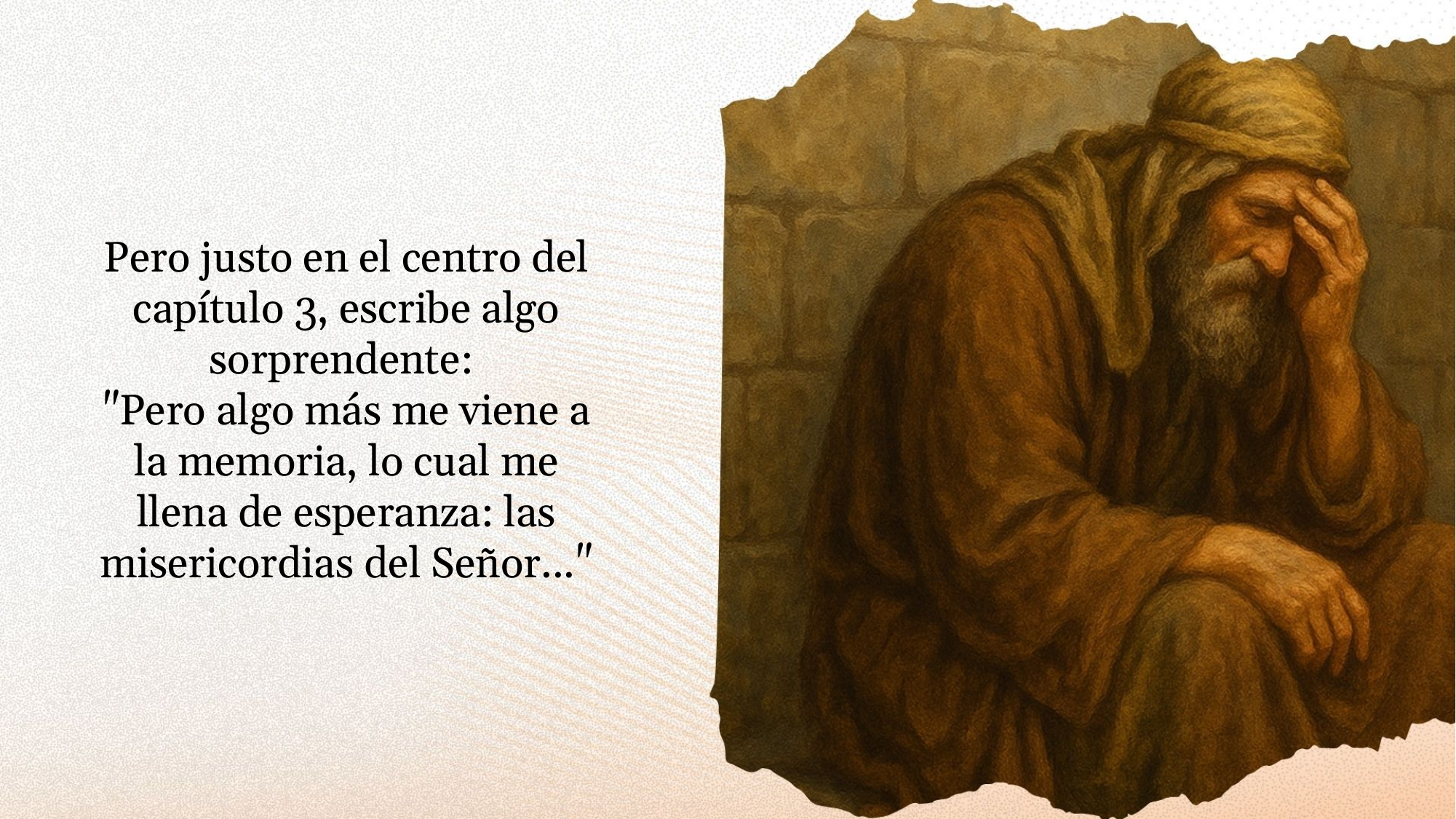

Pero justo en el centro del capítulo 3, escribe algo sorprendente:
"Pero algo más me viene a la memoria, lo cual me llena de esperanza: las misericordias del Señor..."